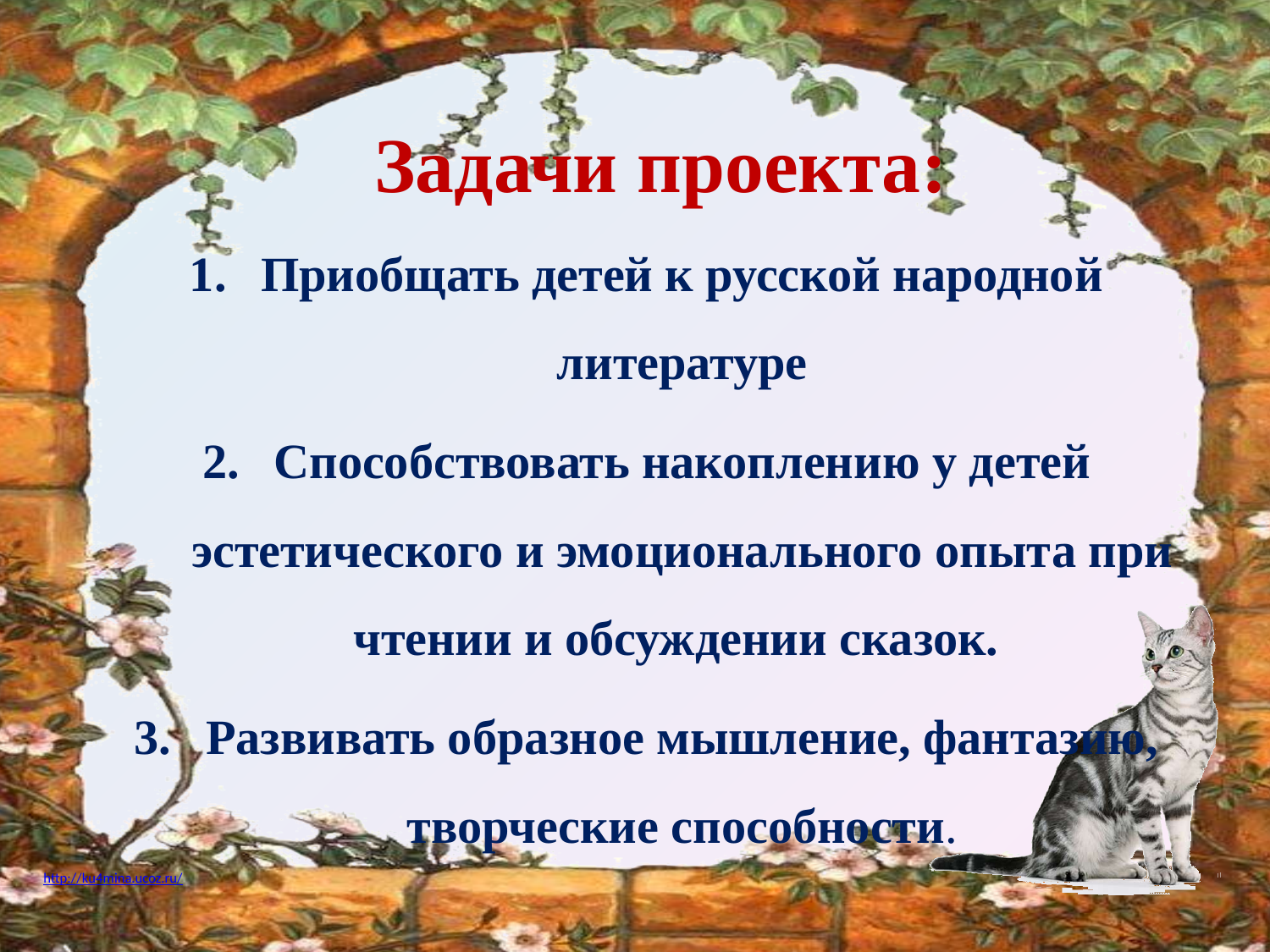

# Задачи проекта:
Приобщать детей к русской народной литературе
Способствовать накоплению у детей эстетического и эмоционального опыта при чтении и обсуждении сказок.
Развивать образное мышление, фантазию, творческие способности.